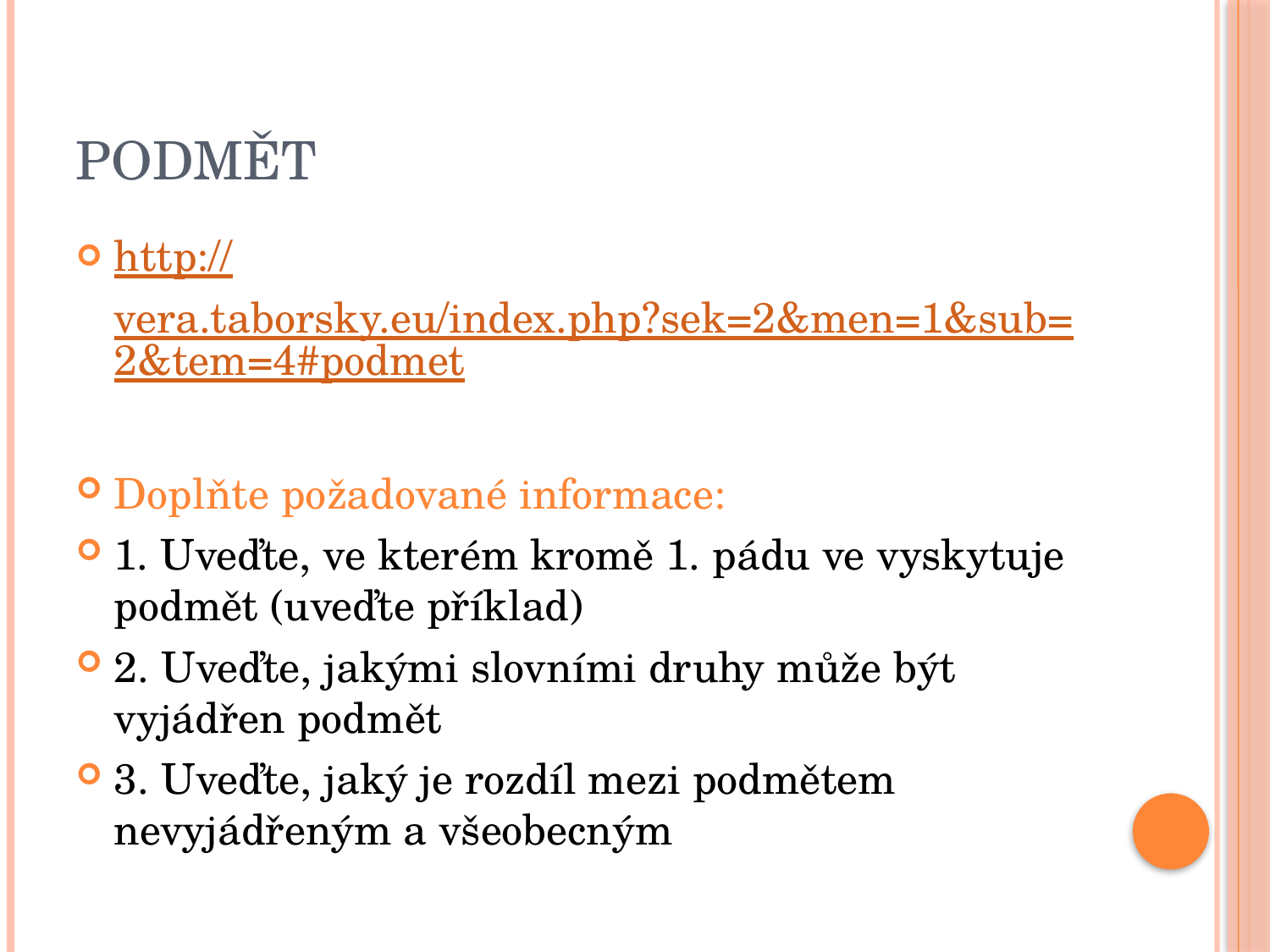

# podmět
http://vera.taborsky.eu/index.php?sek=2&men=1&sub=2&tem=4#podmet

Doplňte požadované informace:
1. Uveďte, ve kterém kromě 1. pádu ve vyskytuje podmět (uveďte příklad)
2. Uveďte, jakými slovními druhy může být vyjádřen podmět
3. Uveďte, jaký je rozdíl mezi podmětem nevyjádřeným a všeobecným